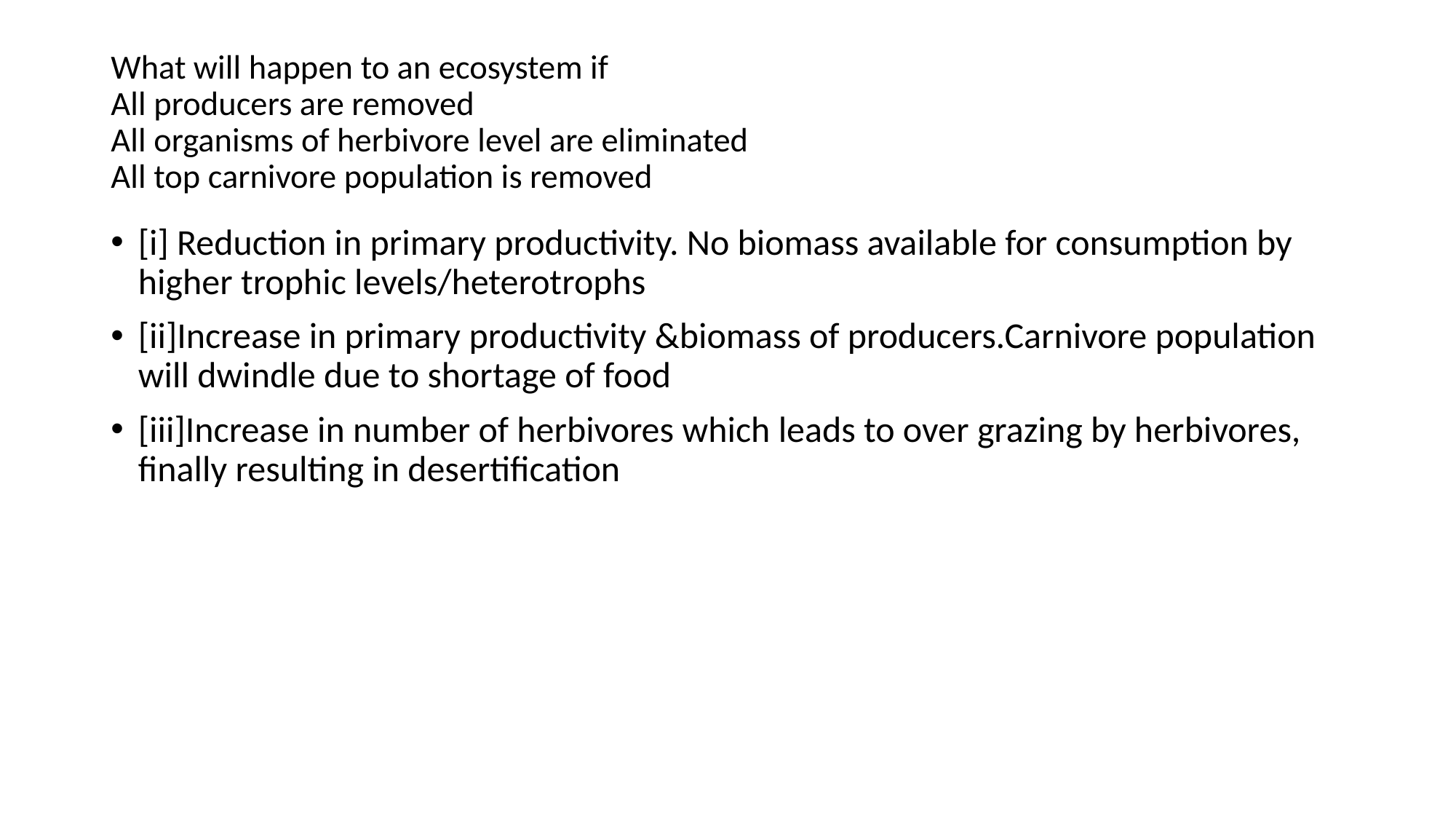

# What will happen to an ecosystem if All producers are removed All organisms of herbivore level are eliminated All top carnivore population is removed
[i] Reduction in primary productivity. No biomass available for consumption by higher trophic levels/heterotrophs
[ii]Increase in primary productivity &biomass of producers.Carnivore population will dwindle due to shortage of food
[iii]Increase in number of herbivores which leads to over grazing by herbivores, finally resulting in desertification